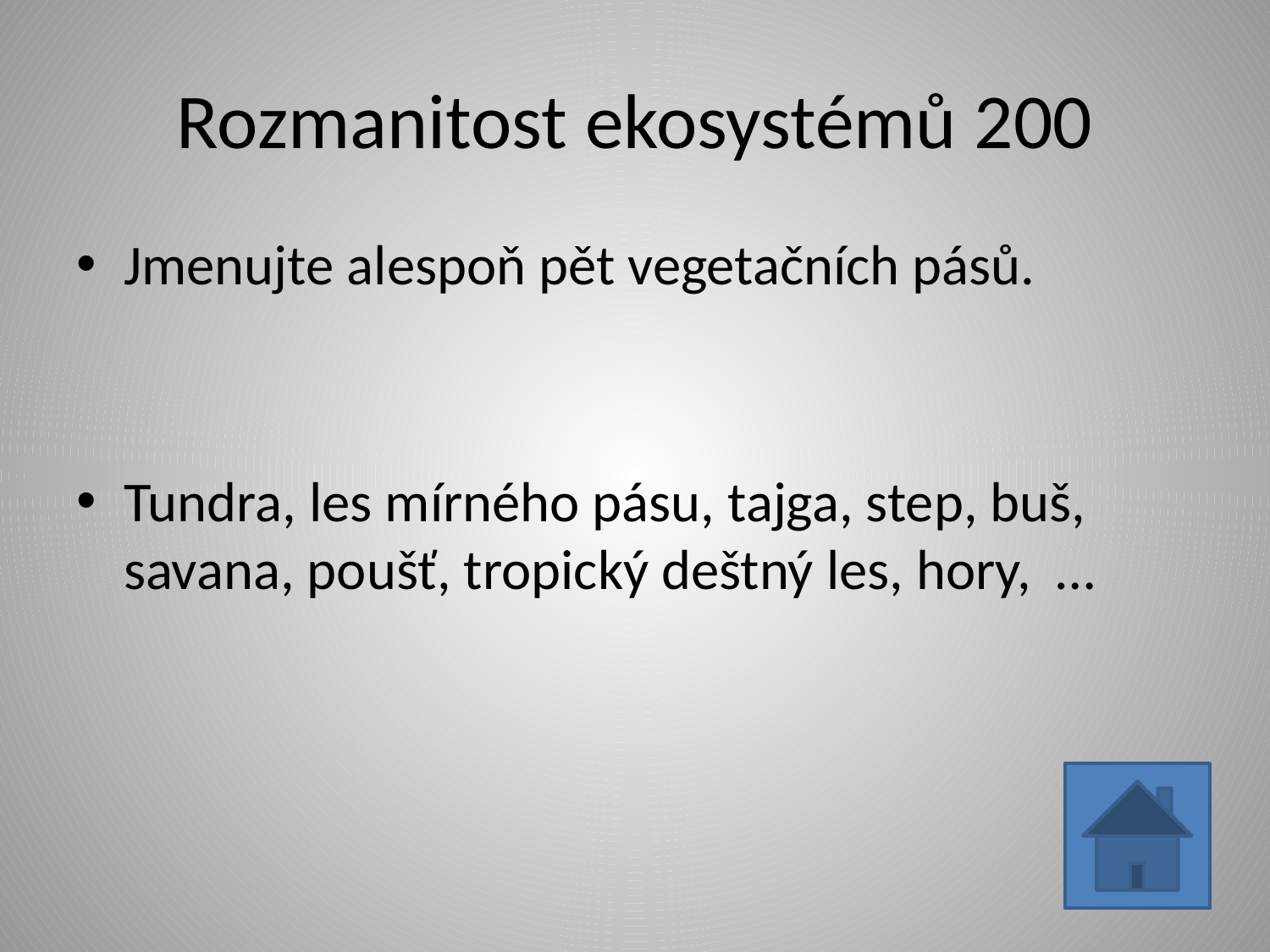

# Rozmanitost ekosystémů 200
Jmenujte alespoň pět vegetačních pásů.

Tundra, les mírného pásu, tajga, step, buš, savana, poušť, tropický deštný les, hory,  …